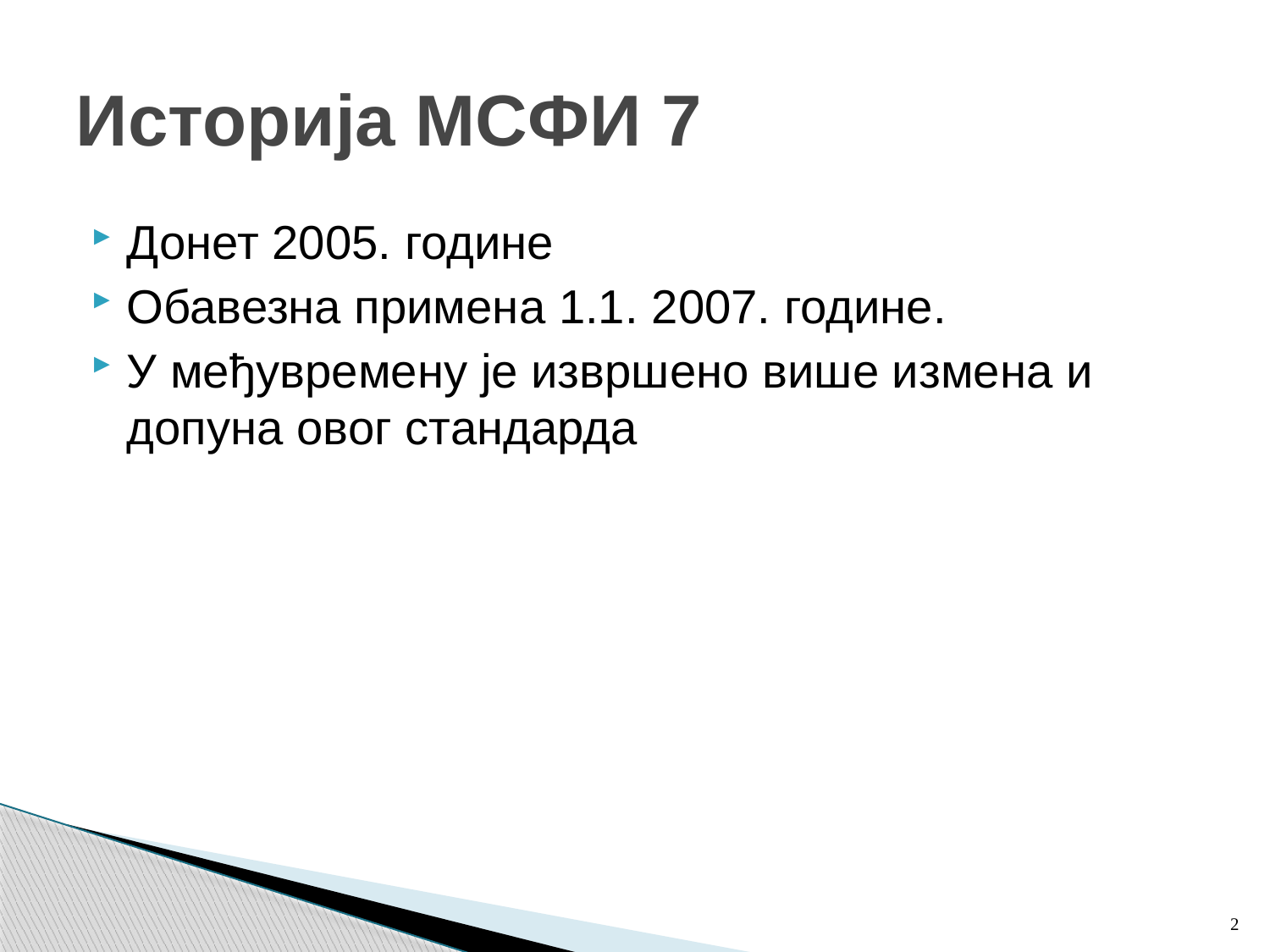

# Историја МСФИ 7
Донет 2005. године
Обавезна примена 1.1. 2007. године.
У међувремену је извршено више измена и допуна овог стандарда
2